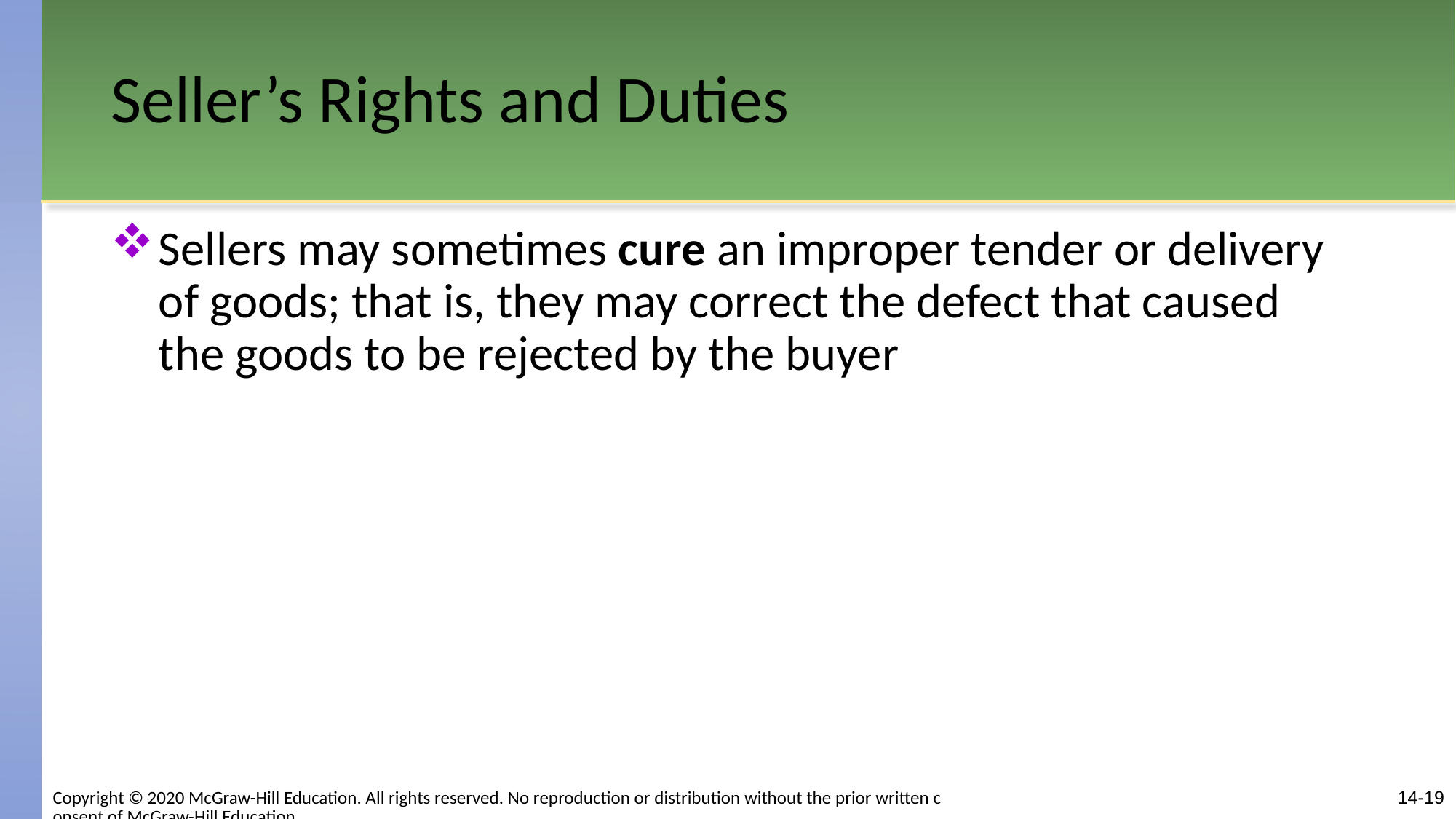

# Seller’s Rights and Duties
Sellers may sometimes cure an improper tender or delivery of goods; that is, they may correct the defect that caused the goods to be rejected by the buyer

Copyright © 2020 McGraw-Hill Education. All rights reserved. No reproduction or distribution without the prior written consent of McGraw-Hill Education.
14-19